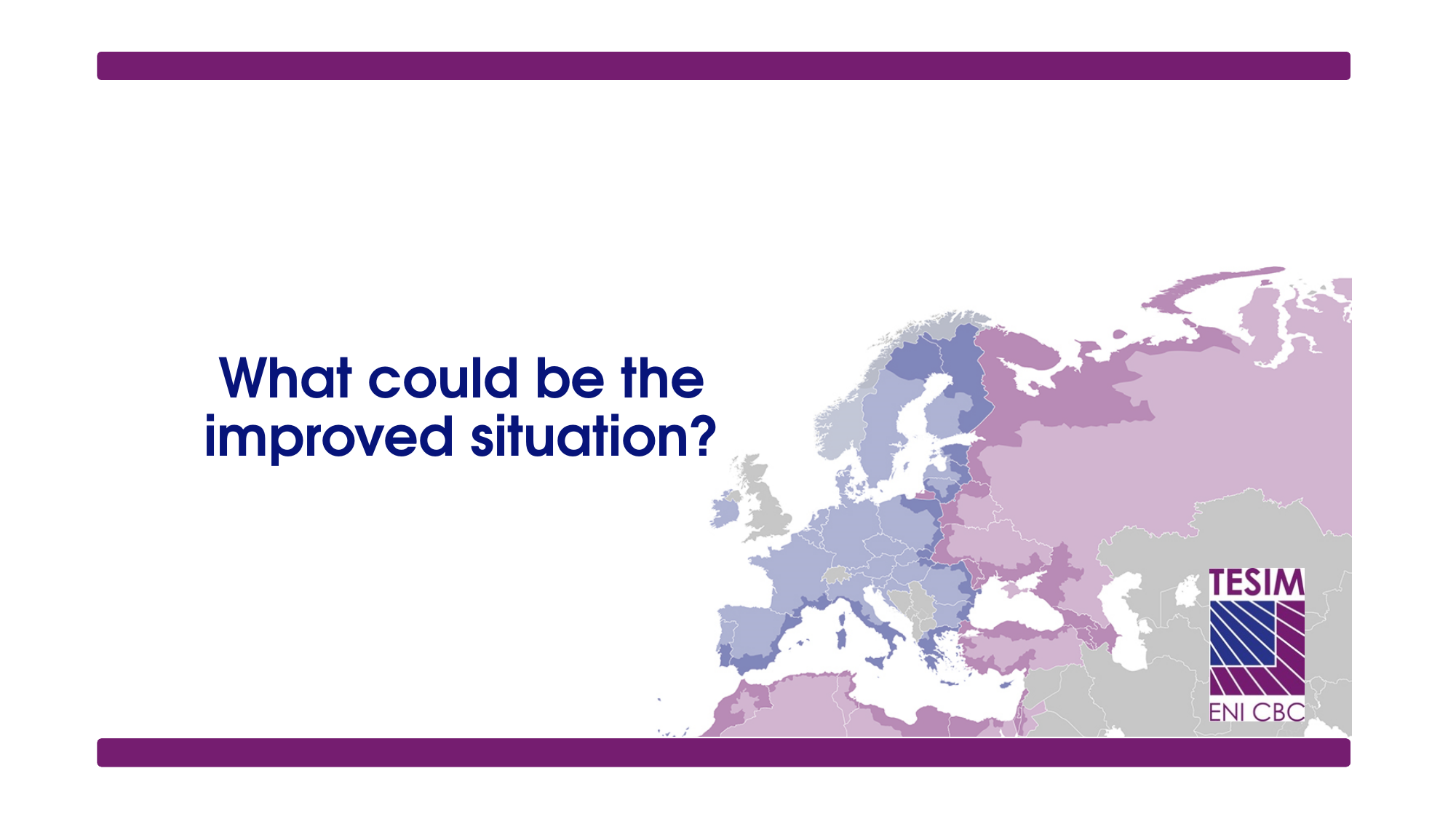

# What could be the improved situation?